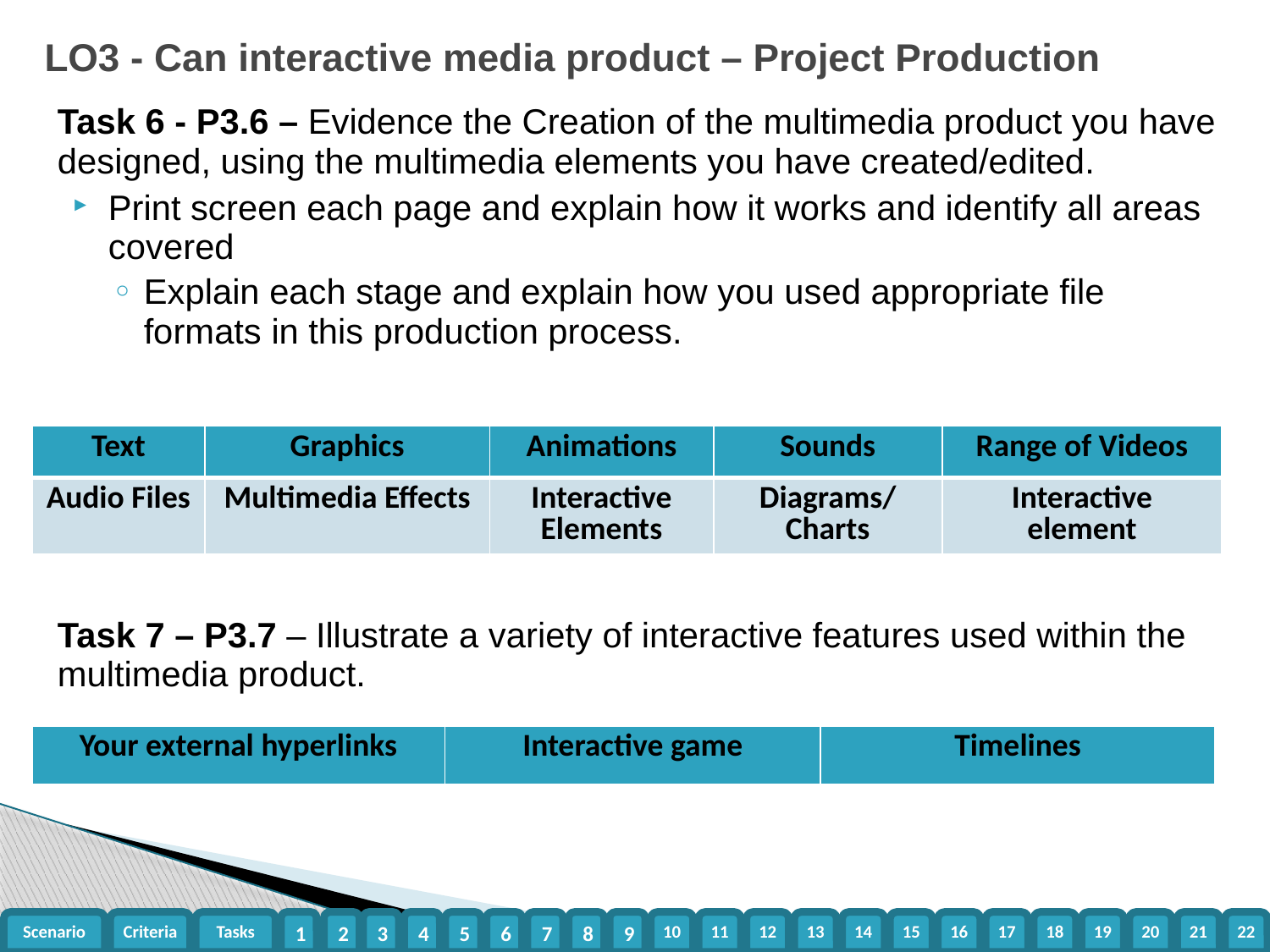

LO3 - Can interactive media product – Project Production
Task 6 - P3.6 – Evidence the Creation of the multimedia product you have designed, using the multimedia elements you have created/edited.
Print screen each page and explain how it works and identify all areas covered
Explain each stage and explain how you used appropriate file formats in this production process.

Task 7 – P3.7 – Illustrate a variety of interactive features used within the multimedia product.

| Text | Graphics | Animations | Sounds | Range of Videos |
| --- | --- | --- | --- | --- |
| Audio Files | Multimedia Effects | Interactive Elements | Diagrams/ Charts | Interactive element |
| Your external hyperlinks | Interactive game | Timelines |
| --- | --- | --- |